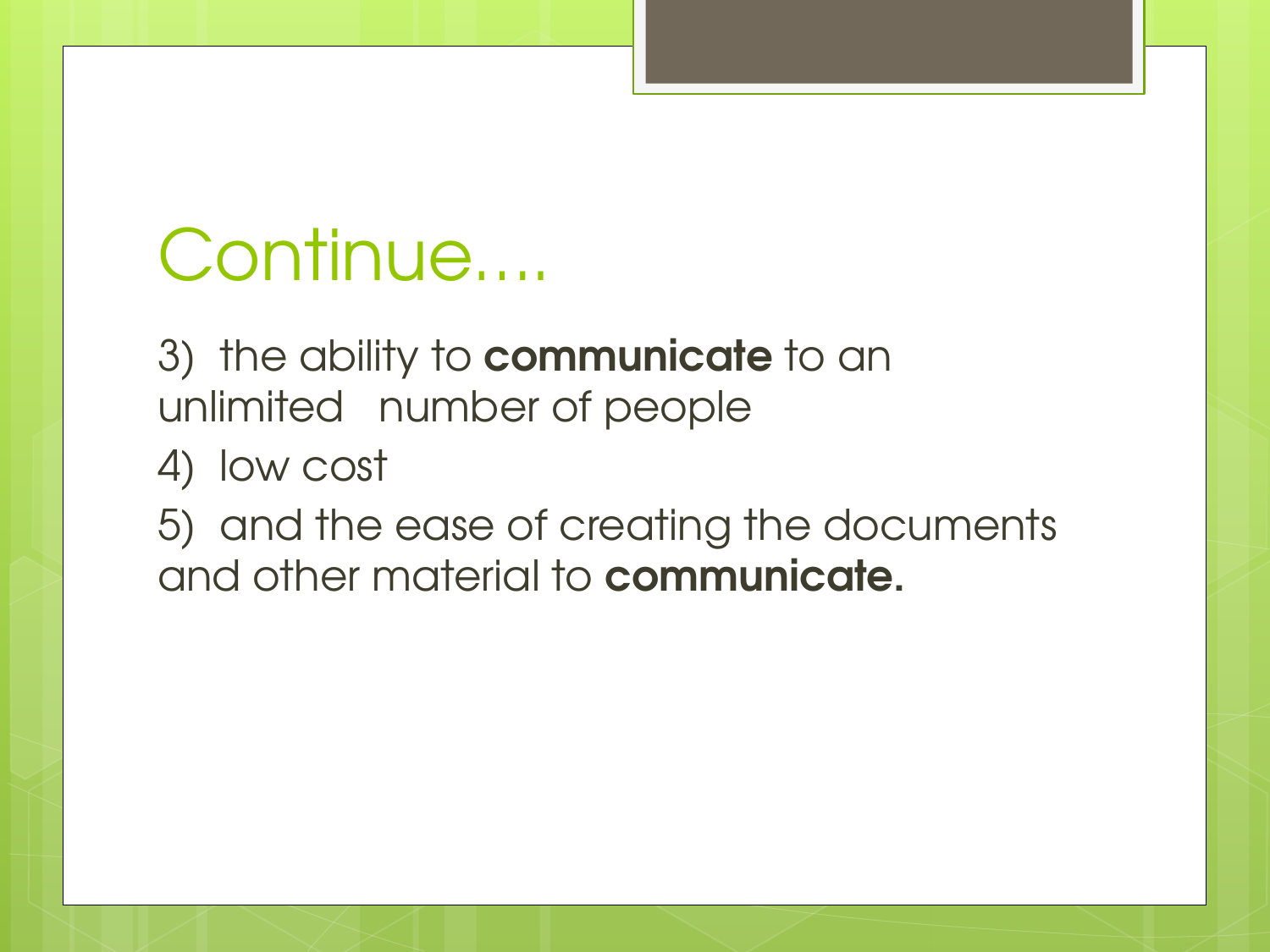

# Continue….
3)  the ability to communicate to an unlimited   number of people
4)  low cost
5)  and the ease of creating the documents and other material to communicate.